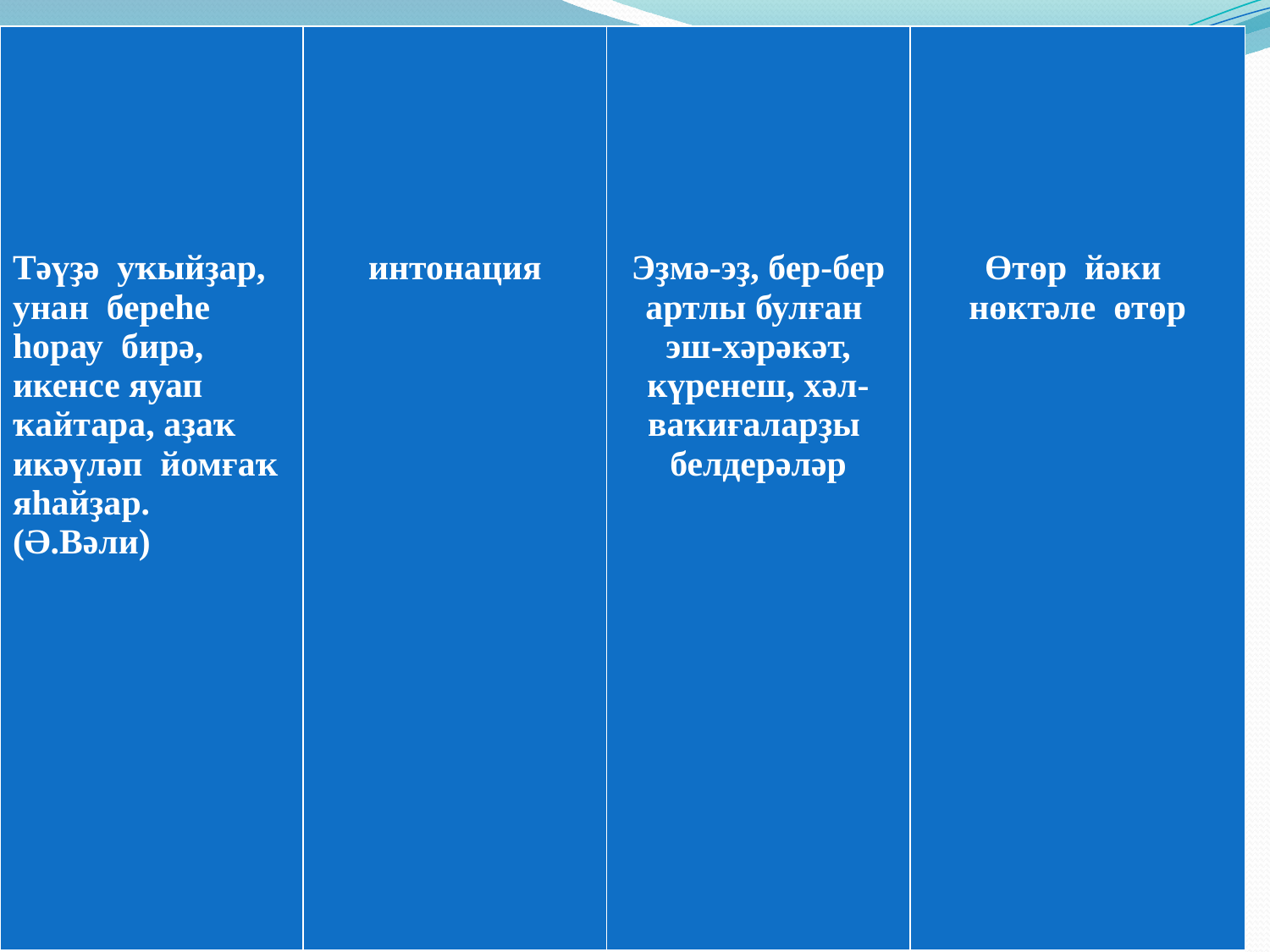

| Тәүҙә уҡыйҙар, унан береһе һорау бирә, икенсе яуап ҡайтара, аҙаҡ икәүләп йомғаҡ яһайҙар. (Ә.Вәли) | интонация | Эҙмә-эҙ, бер-бер артлы булған эш-хәрәкәт, күренеш, хәл-ваҡиғаларҙы белдерәләр | Өтөр йәки нөктәле өтөр |
| --- | --- | --- | --- |
#